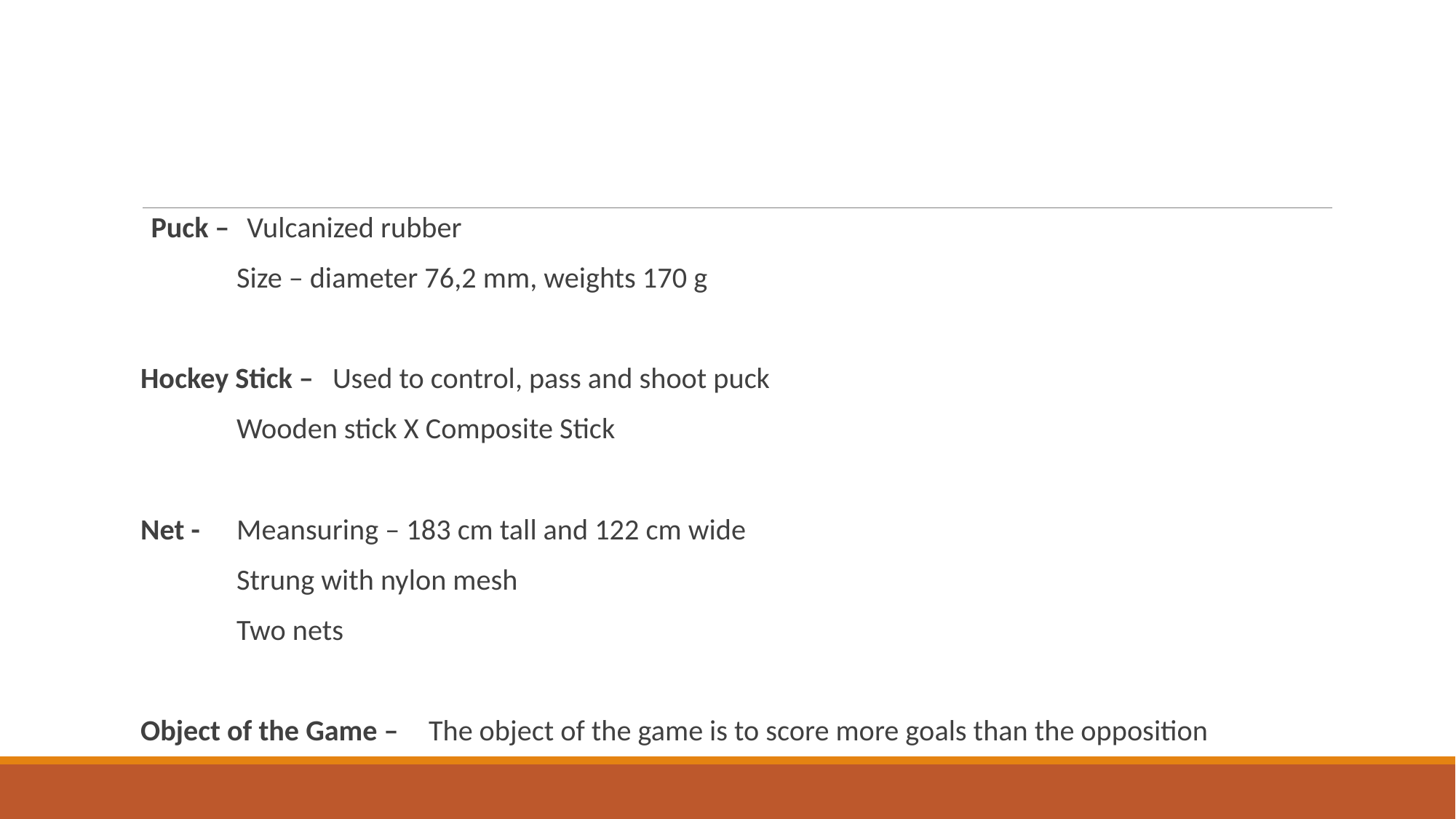

Puck – 			Vulcanized rubber
			Size – diameter 76,2 mm, weights 170 g

Hockey Stick – 		Used to control, pass and shoot puck
			Wooden stick X Composite Stick

Net - 			Meansuring – 183 cm tall and 122 cm wide
			Strung with nylon mesh
			Two nets

Object of the Game – 	The object of the game is to score more goals than the opposition